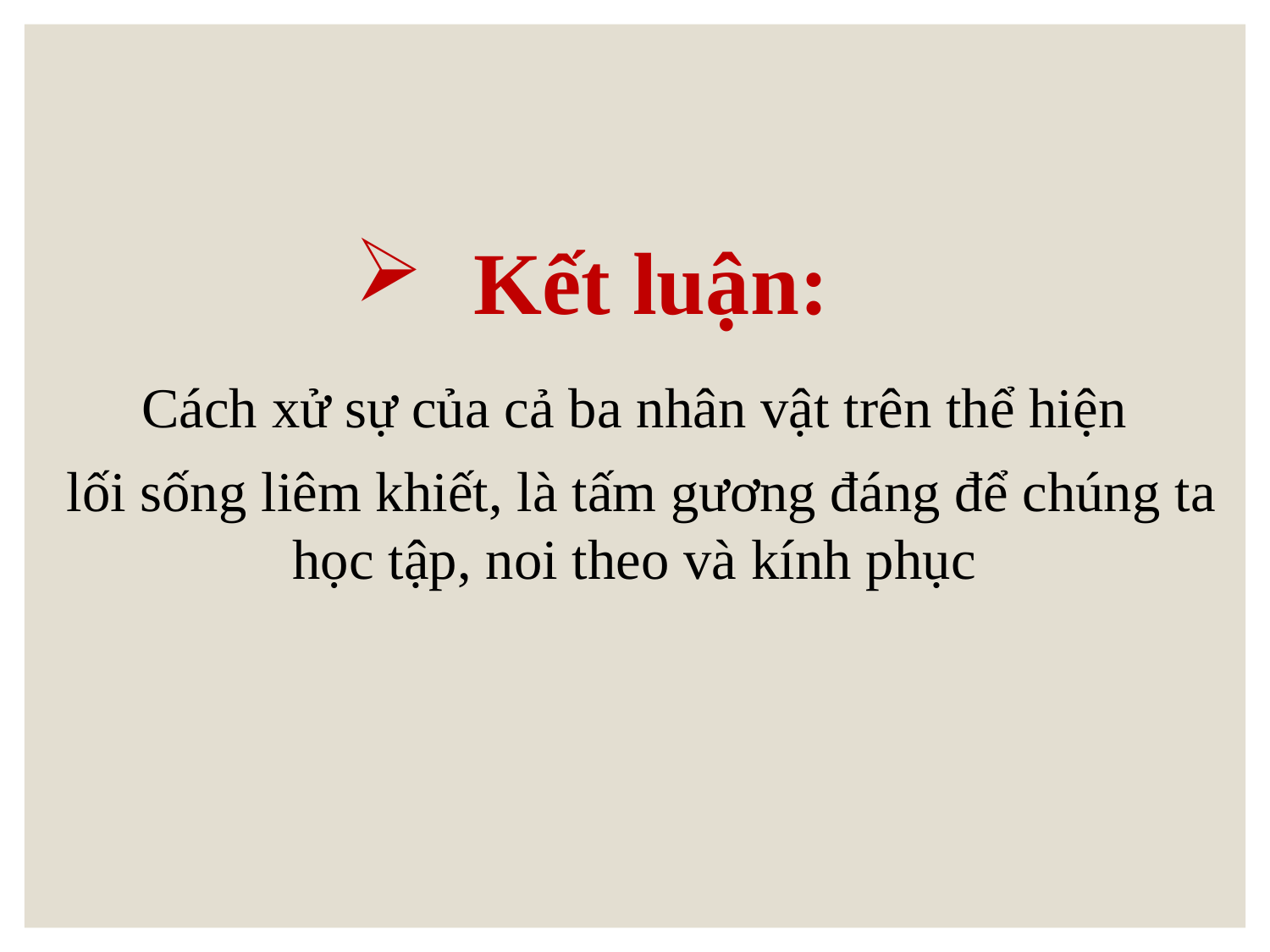

# Kết luận:
Cách xử sự của cả ba nhân vật trên thể hiện
 lối sống liêm khiết, là tấm gương đáng để chúng ta học tập, noi theo và kính phục